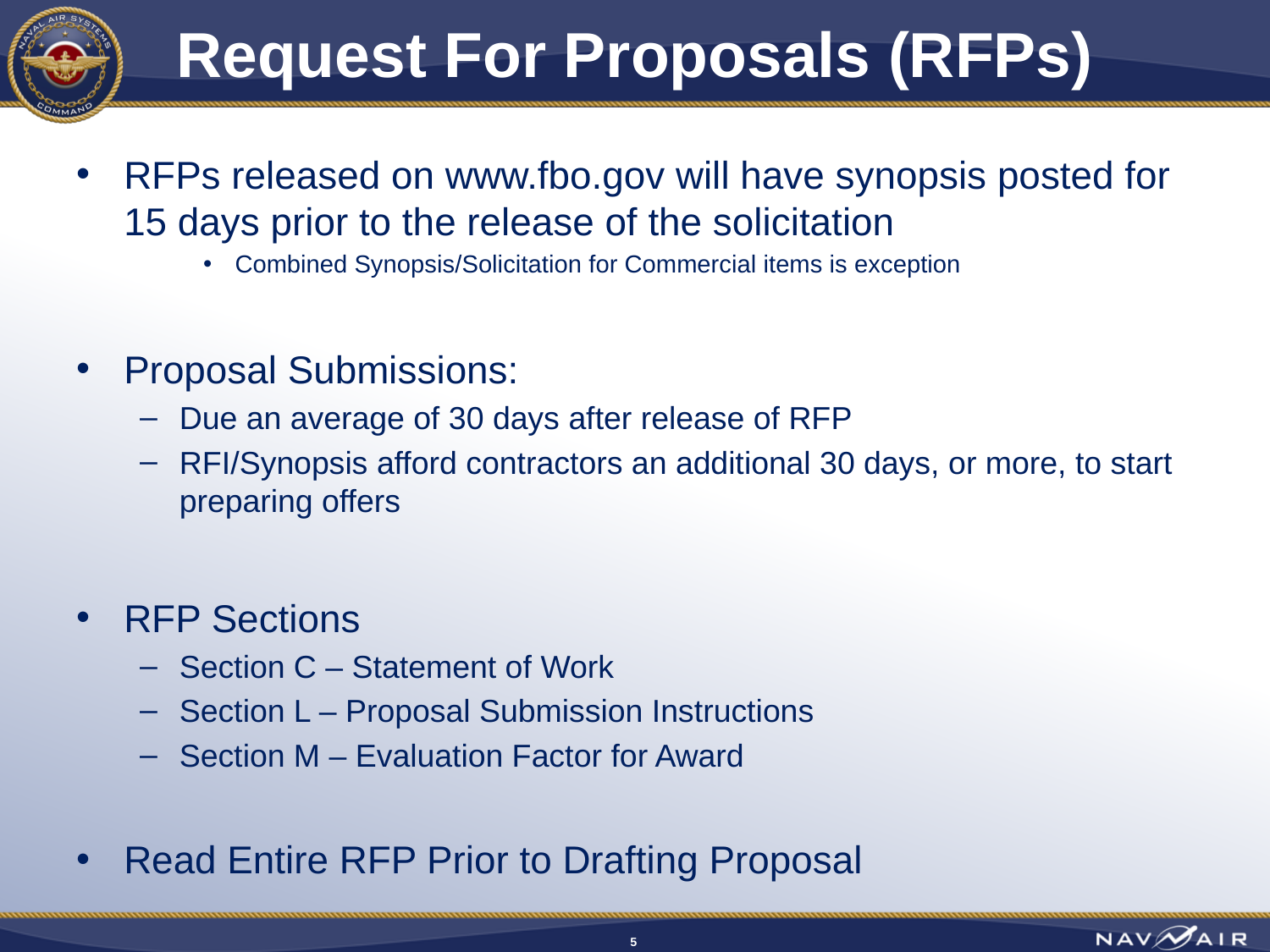

# Request For Proposals (RFPs)
RFPs released on www.fbo.gov will have synopsis posted for 15 days prior to the release of the solicitation
Combined Synopsis/Solicitation for Commercial items is exception

Proposal Submissions:
Due an average of 30 days after release of RFP
RFI/Synopsis afford contractors an additional 30 days, or more, to start preparing offers

RFP Sections
Section C – Statement of Work
Section L – Proposal Submission Instructions
Section M – Evaluation Factor for Award

Read Entire RFP Prior to Drafting Proposal

5